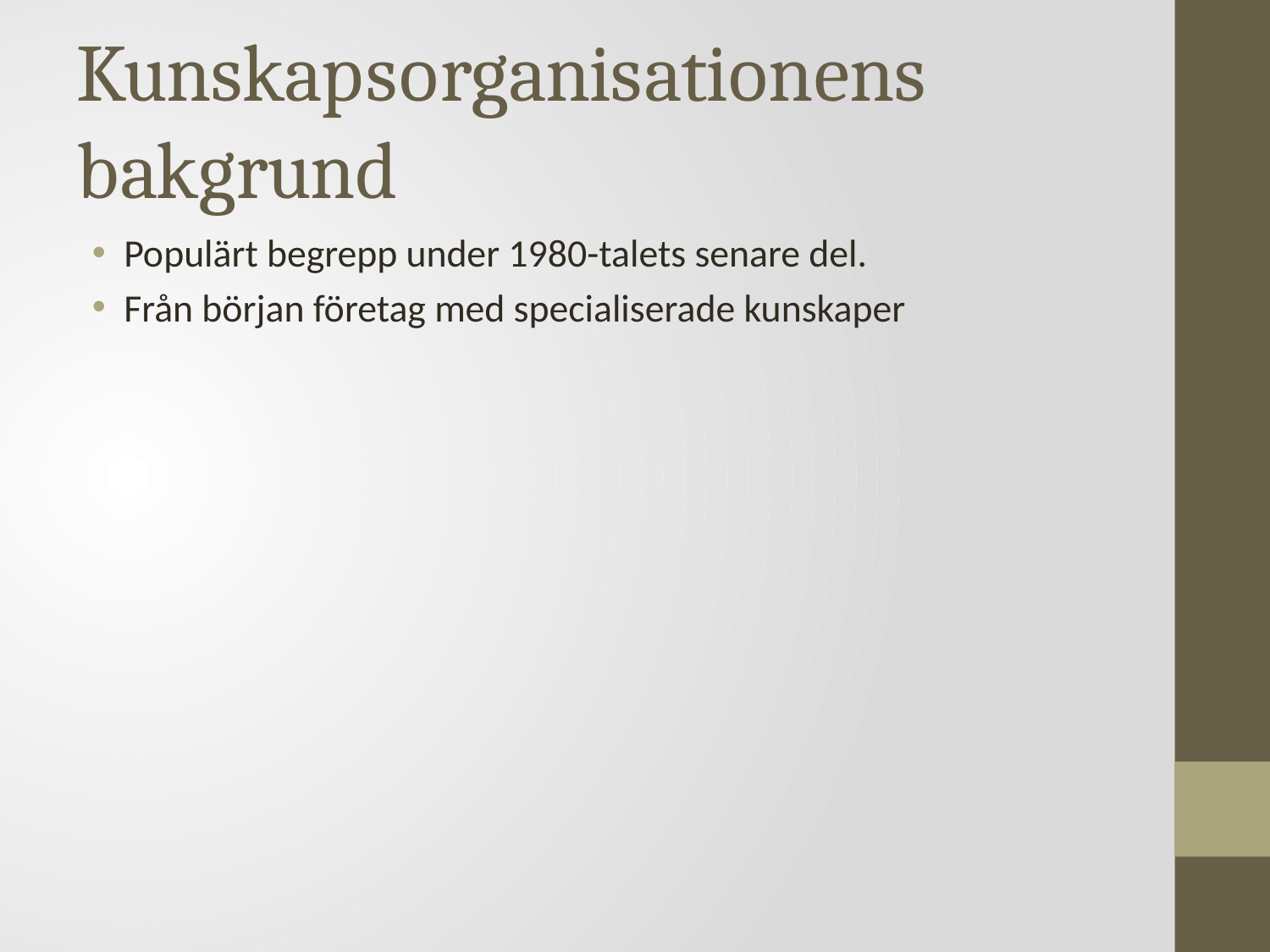

# Kunskapsorganisationens bakgrund
Populärt begrepp under 1980-talets senare del.
Från början företag med specialiserade kunskaper